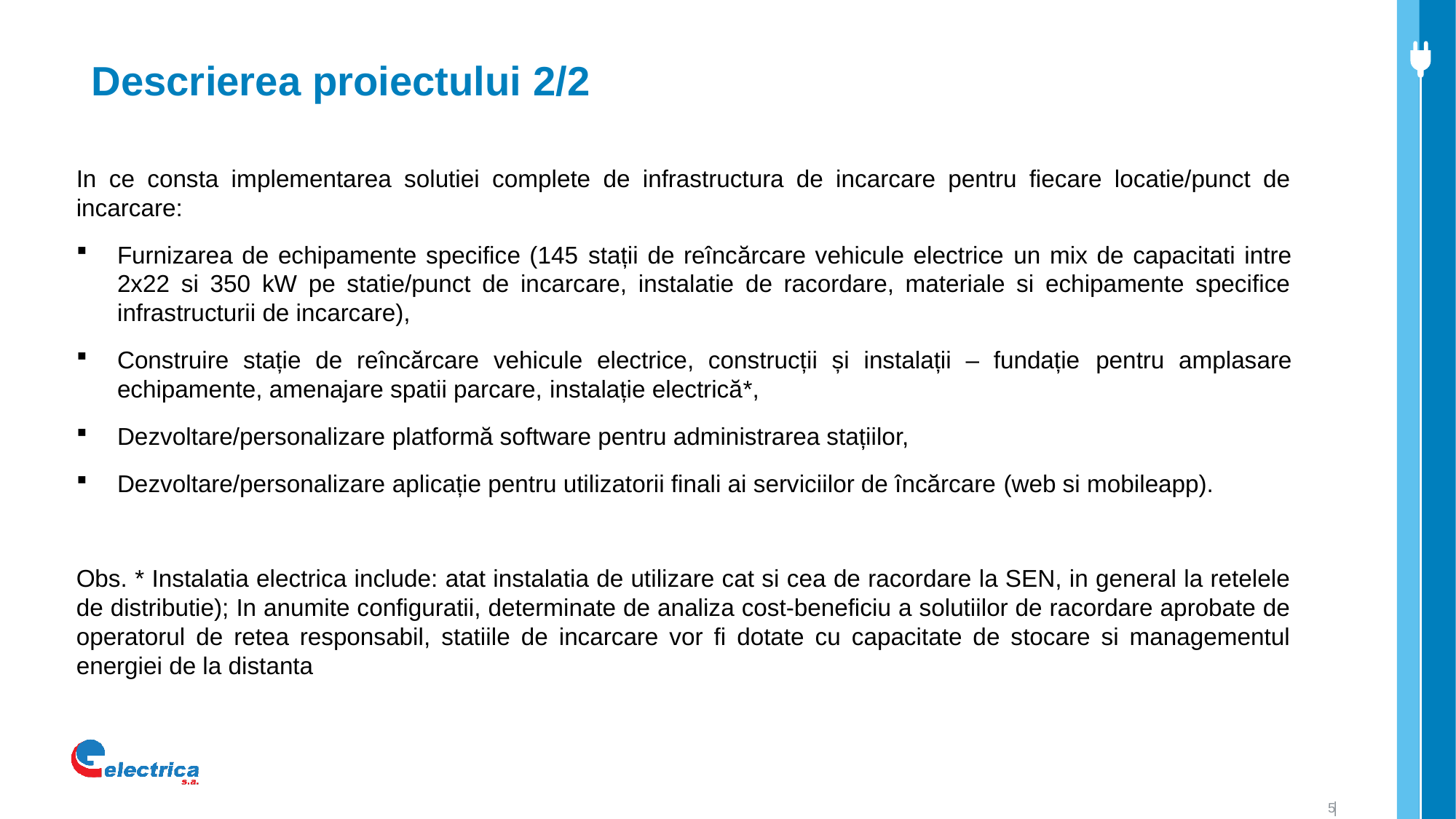

# Descrierea proiectului 2/2
In ce consta implementarea solutiei complete de infrastructura de incarcare pentru fiecare locatie/punct de incarcare:
Furnizarea de echipamente specifice (145 stații de reîncărcare vehicule electrice un mix de capacitati intre 2x22 si 350 kW pe statie/punct de incarcare, instalatie de racordare, materiale si echipamente specifice infrastructurii de incarcare),
Construire stație de reîncărcare vehicule electrice, construcții și instalații – fundație pentru amplasare echipamente, amenajare spatii parcare, instalație electrică*,
Dezvoltare/personalizare platformă software pentru administrarea stațiilor,
Dezvoltare/personalizare aplicație pentru utilizatorii finali ai serviciilor de încărcare (web si mobileapp).

Obs. * Instalatia electrica include: atat instalatia de utilizare cat si cea de racordare la SEN, in general la retelele de distributie); In anumite configuratii, determinate de analiza cost-beneficiu a solutiilor de racordare aprobate de operatorul de retea responsabil, statiile de incarcare vor fi dotate cu capacitate de stocare si managementul energiei de la distanta